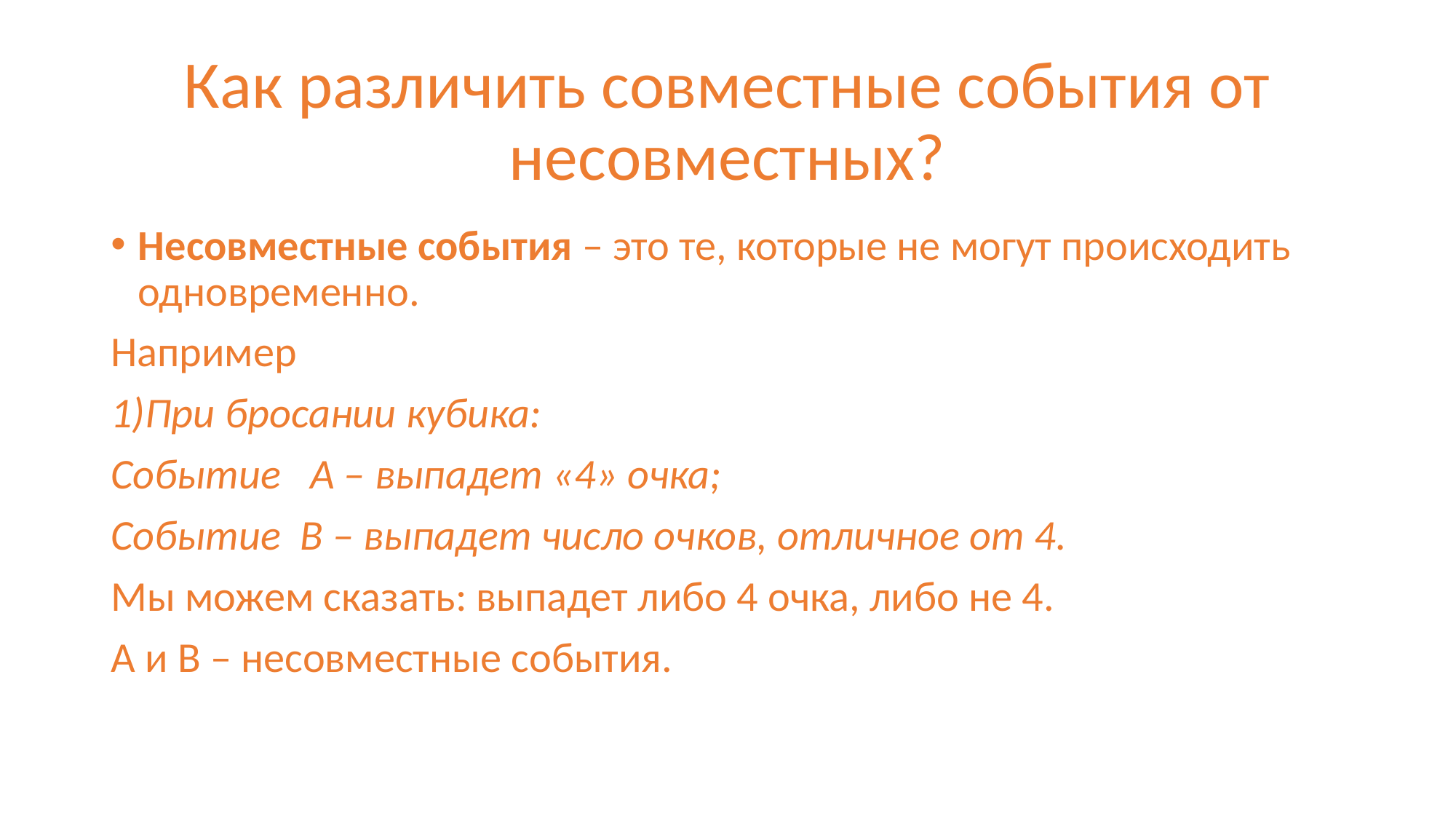

# Как различить совместные события от несовместных?
Несовместные события – это те, которые не могут происходить одновременно.
Например
1)При бросании кубика:
Событие   А – выпадет «4» очка;
Событие  В – выпадет число очков, отличное от 4.
Мы можем сказать: выпадет либо 4 очка, либо не 4.
А и В – несовместные события.